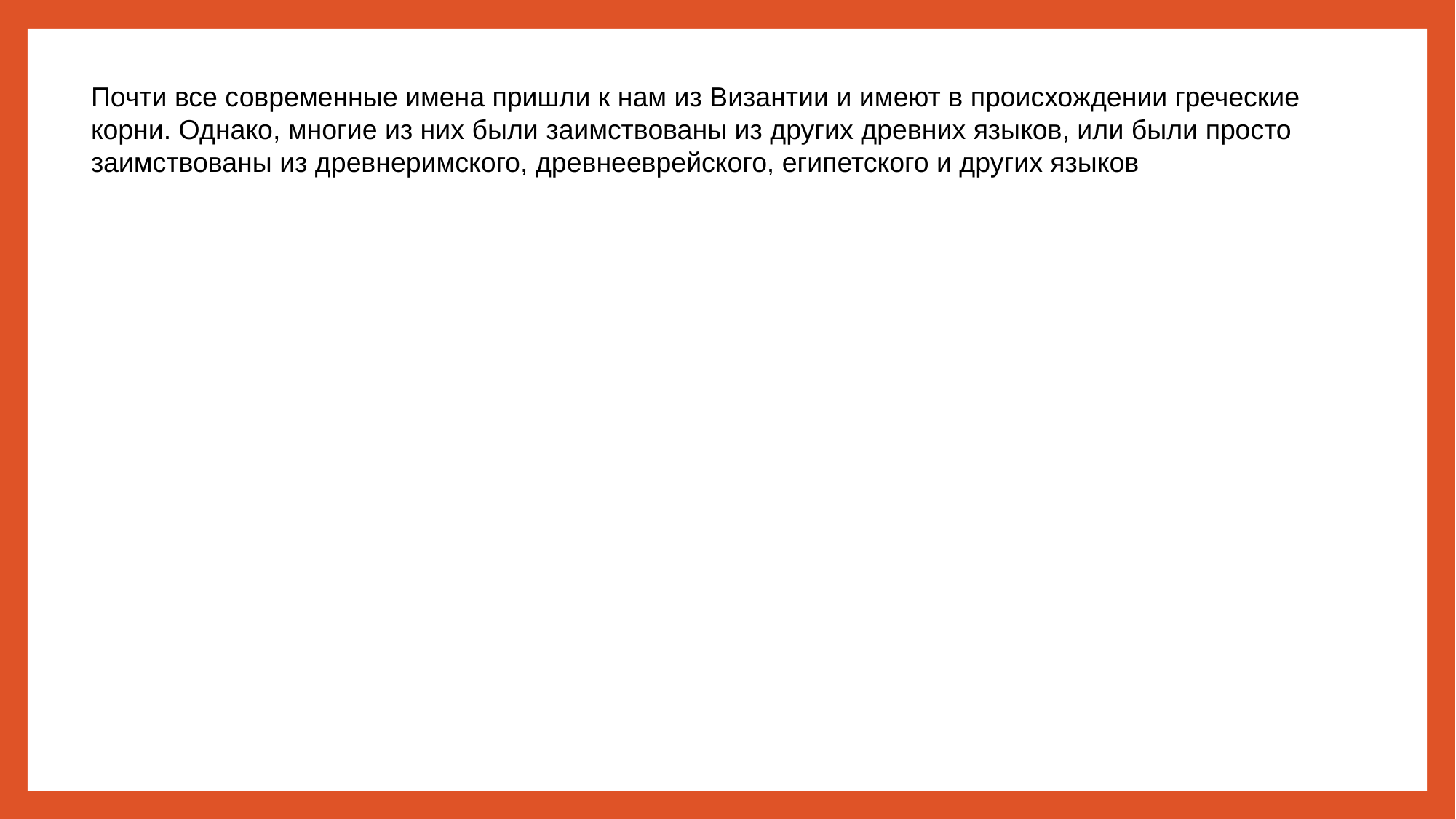

Почти все современные имена пришли к нам из Византии и имеют в происхождении греческие корни. Однако, многие из них были заимствованы из других древних языков, или были просто заимствованы из древнеримского, древнееврейского, египетского и других языков